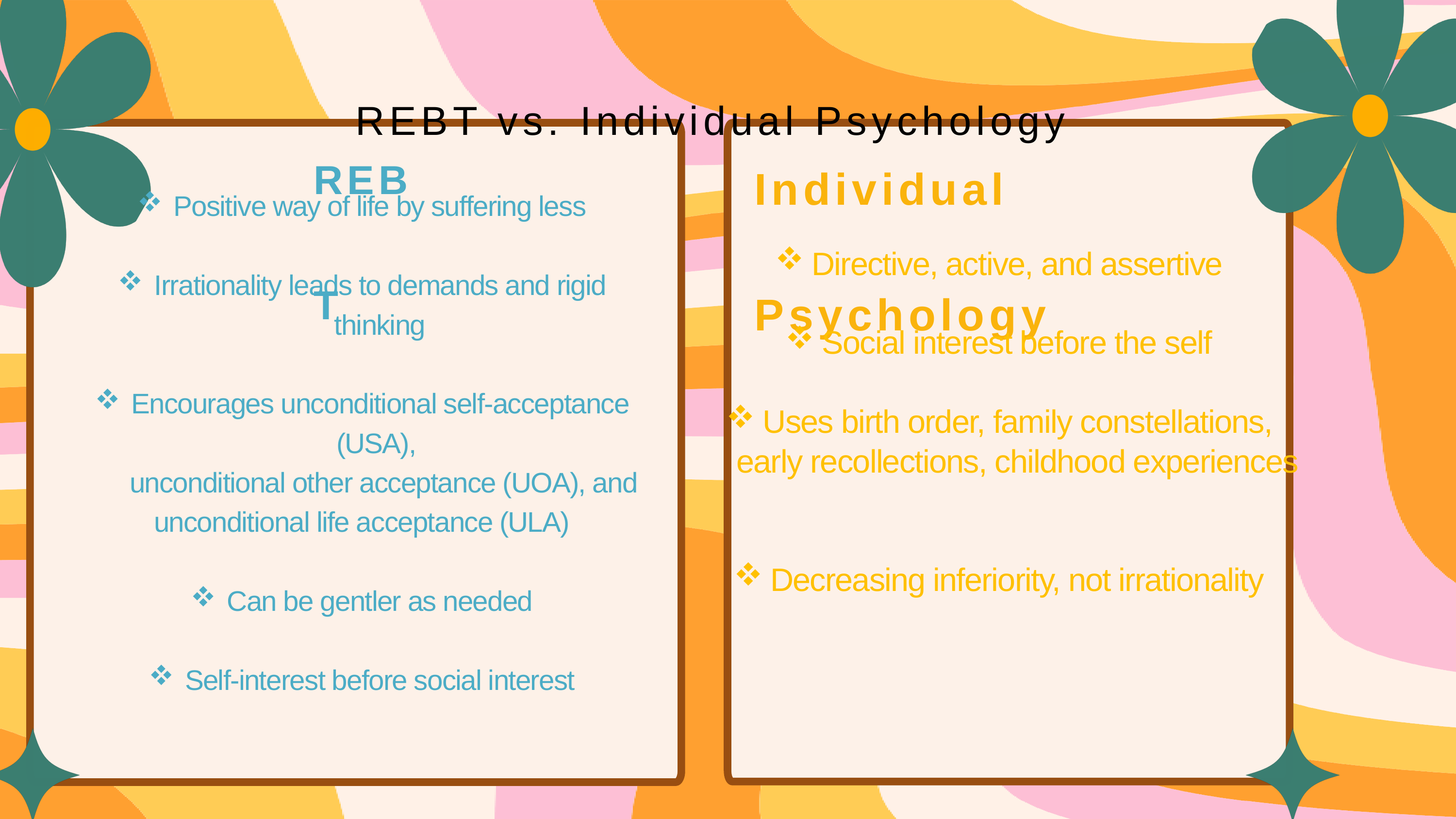

Individual Psychology
REBT vs. Individual Psychology

REBT

Positive way of life by suffering less
Irrationality leads to demands and rigid thinking
Encourages unconditional self-acceptance (USA),
      unconditional other acceptance (UOA), and unconditional life acceptance (ULA)
Can be gentler as needed
Self-interest before social interest

Directive, active, and assertive
Social interest before the self
Uses birth order, family constellations, early recollections, childhood experiences
Decreasing inferiority, not irrationality

  (Ellis, 2017)